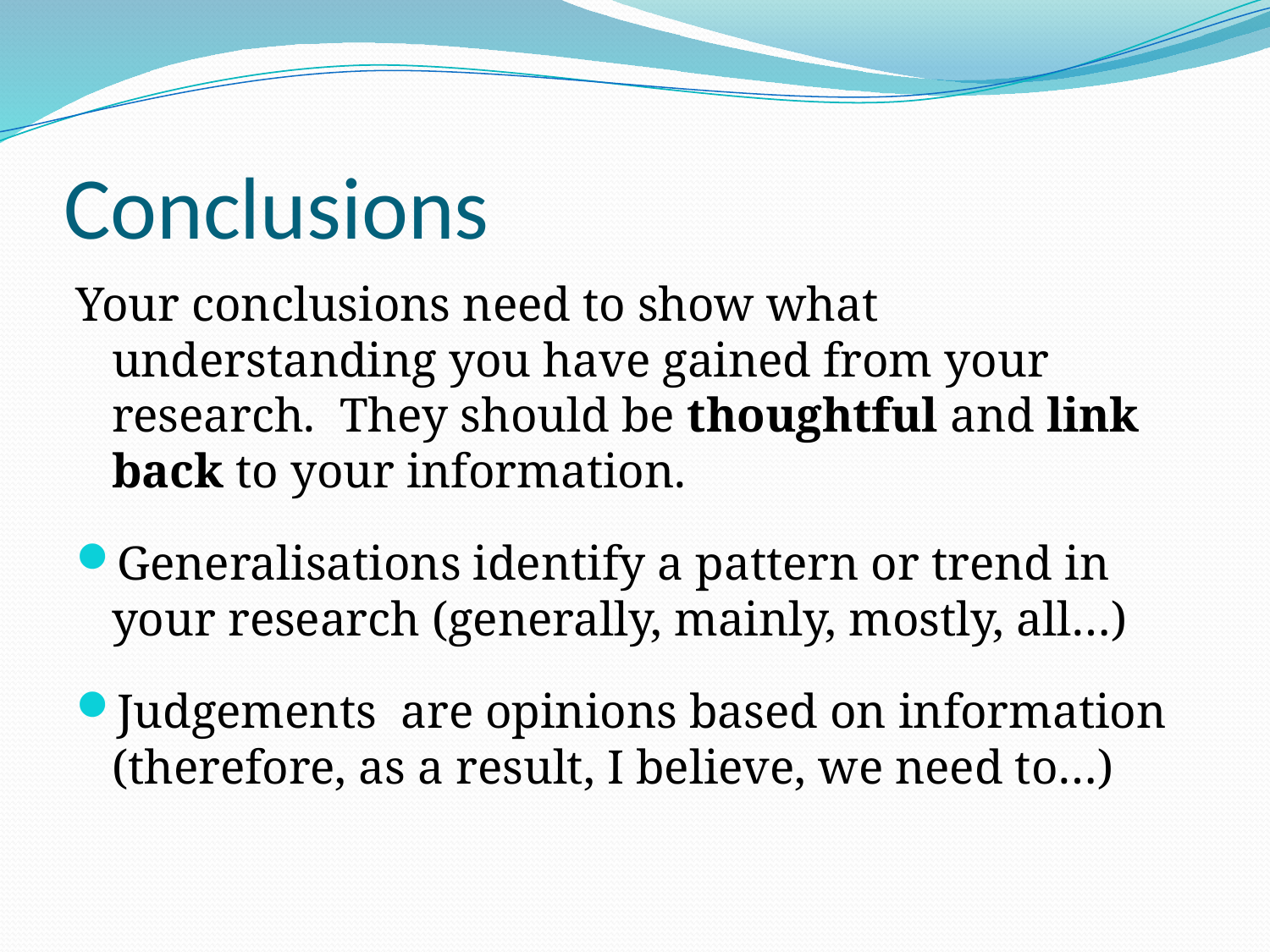

# Conclusions
Your conclusions need to show what understanding you have gained from your research.  They should be thoughtful and link back to your information.

Generalisations identify a pattern or trend in your research (generally, mainly, mostly, all…)

Judgements  are opinions based on information (therefore, as a result, I believe, we need to…)